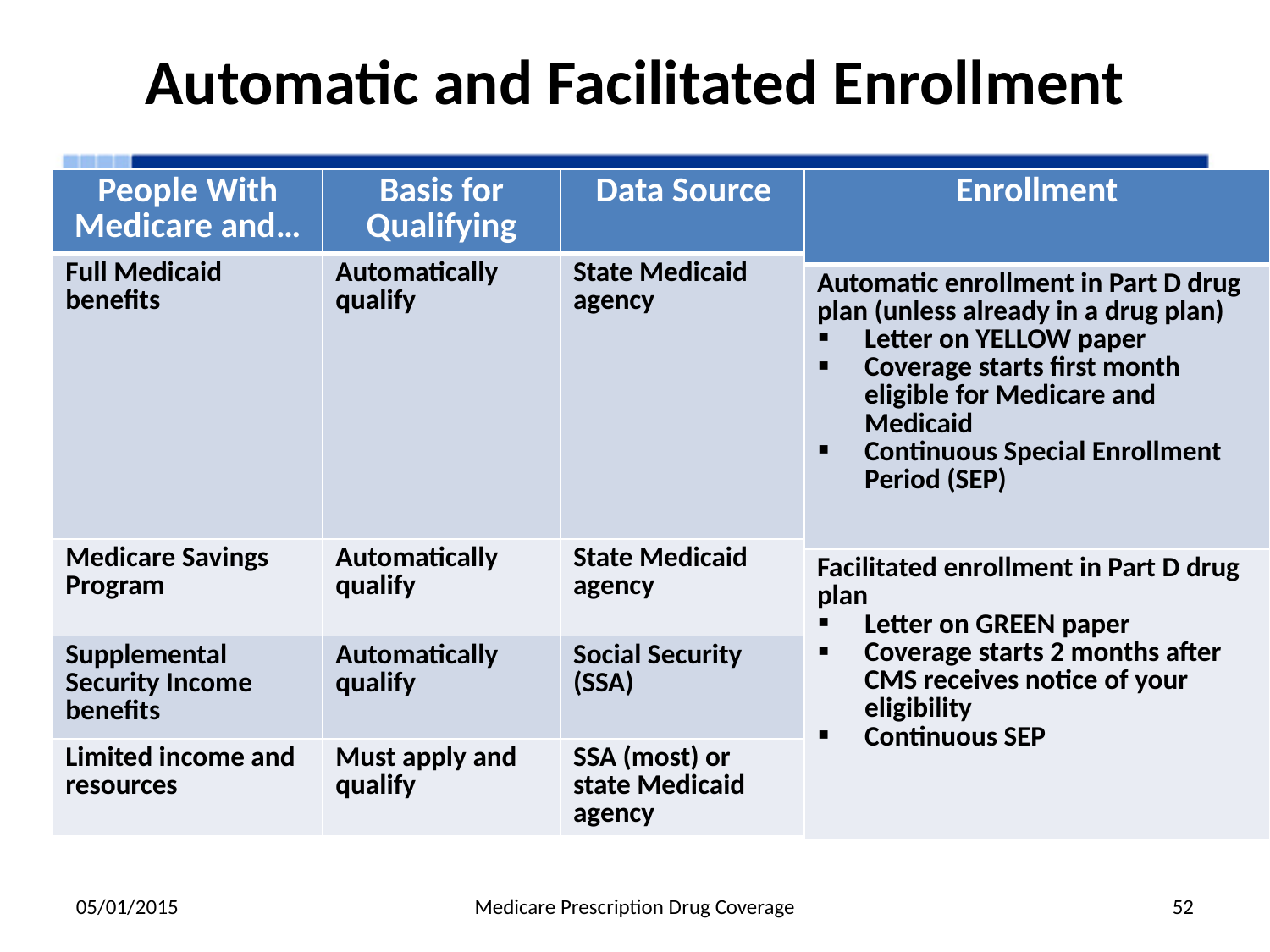

# Automatic and Facilitated Enrollment
| People With Medicare and… | Basis for Qualifying | Data Source |
| --- | --- | --- |
| Full Medicaid benefits | Automatically qualify | State Medicaid agency |
| Medicare Savings Program | Automatically qualify | State Medicaid agency |
| Supplemental Security Income benefits | Automatically qualify | Social Security (SSA) |
| Limited income and resources | Must apply and qualify | SSA (most) or state Medicaid agency |
| Enrollment |
| --- |
| Automatic enrollment in Part D drug plan (unless already in a drug plan) Letter on YELLOW paper Coverage starts first month eligible for Medicare and Medicaid Continuous Special Enrollment Period (SEP) |
| Facilitated enrollment in Part D drug plan Letter on GREEN paper Coverage starts 2 months after CMS receives notice of your eligibility Continuous SEP |
05/01/2015
Medicare Prescription Drug Coverage
52